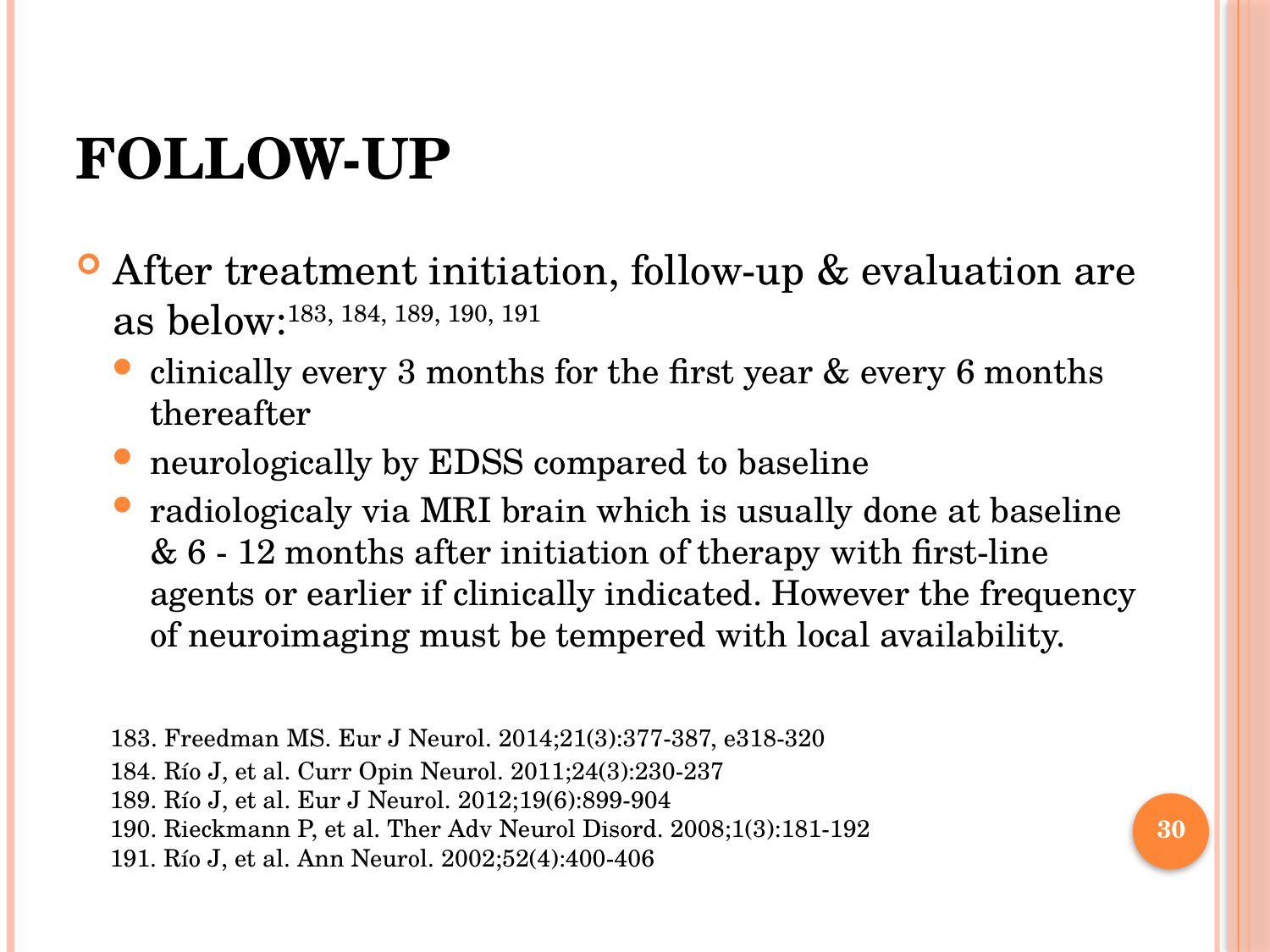

# Follow-up
After treatment initiation, follow-up & evaluation are as below:183, 184, 189, 190, 191
clinically every 3 months for the first year & every 6 months thereafter
neurologically by EDSS compared to baseline
radiologicaly via MRI brain which is usually done at baseline & 6 - 12 months after initiation of therapy with first-line agents or earlier if clinically indicated. However the frequency of neuroimaging must be tempered with local availability.

   183. Freedman MS. Eur J Neurol. 2014;21(3):377-387, e318-320
     184. Río J, et al. Curr Opin Neurol. 2011;24(3):230-237
     189. Río J, et al. Eur J Neurol. 2012;19(6):899-904
     190. Rieckmann P, et al. Ther Adv Neurol Disord. 2008;1(3):181-192
     191. Río J, et al. Ann Neurol. 2002;52(4):400-406
30